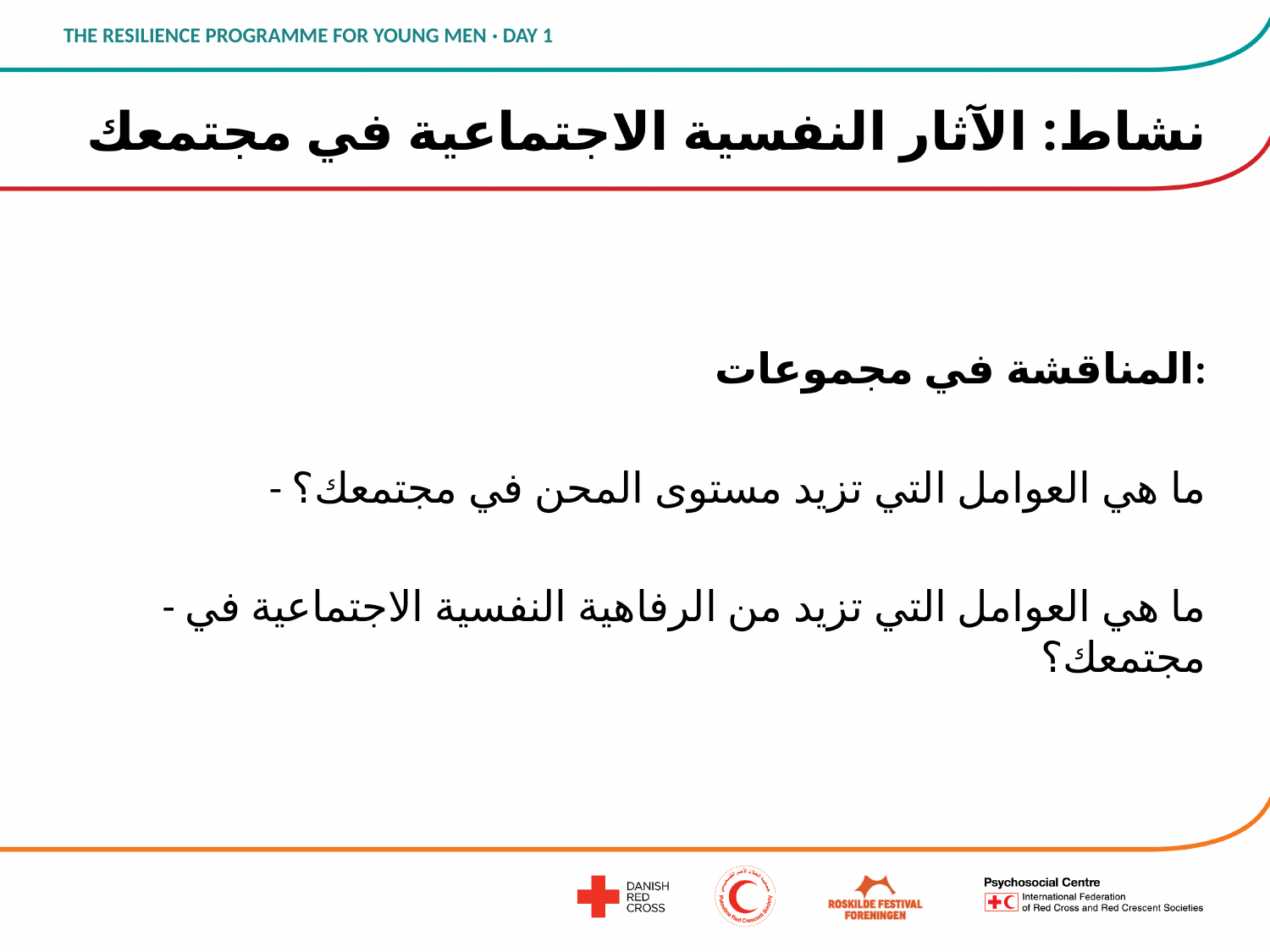

# نشاط: الآثار النفسية الاجتماعية في مجتمعك

 المناقشة في مجموعات:

 - ما هي العوامل التي تزيد مستوى المحن في مجتمعك؟

- ما هي العوامل التي تزيد من الرفاهية النفسية الاجتماعية في مجتمعك؟